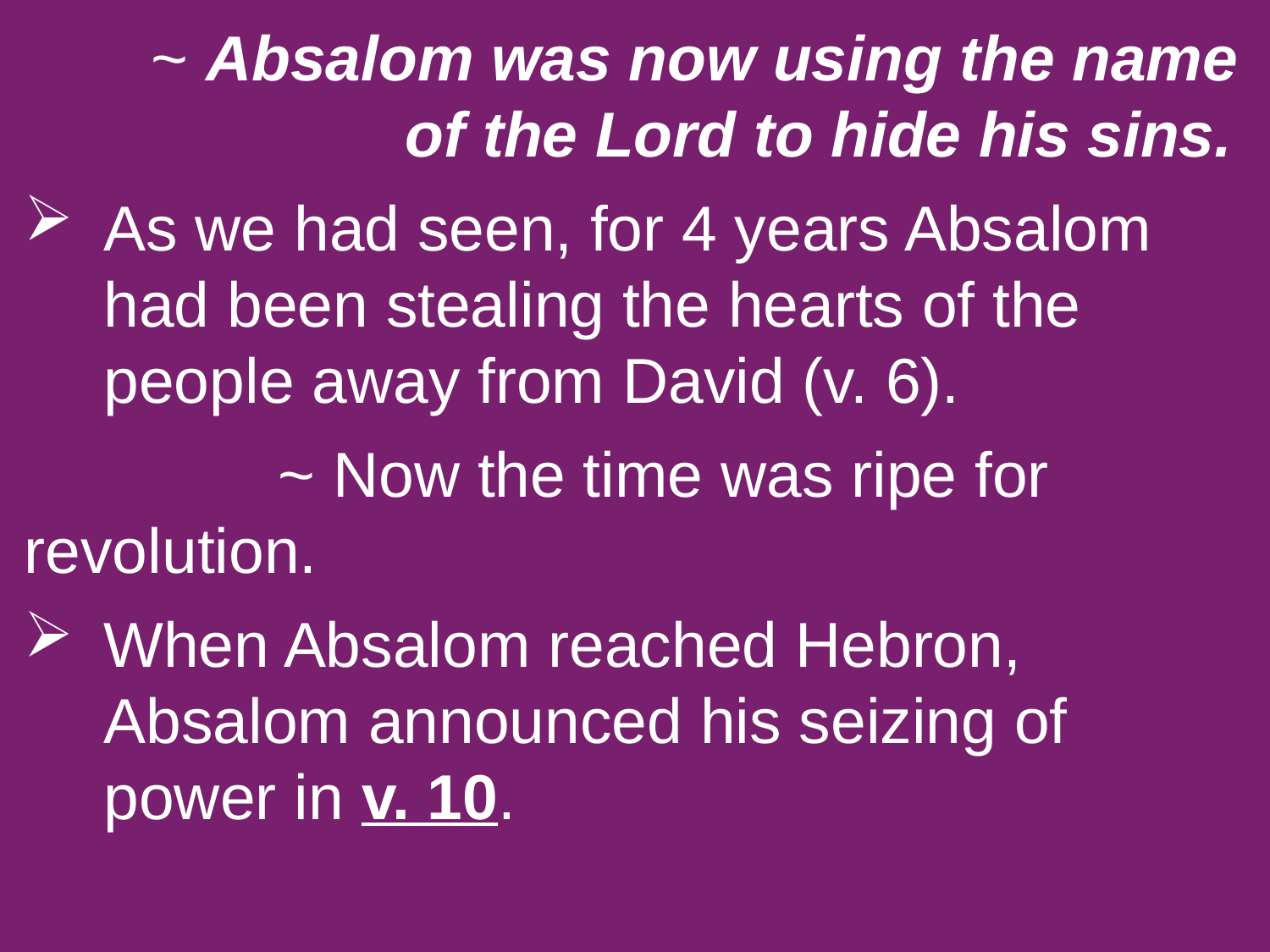

~ Absalom was now using the name 			of the Lord to hide his sins.
As we had seen, for 4 years Absalom had been stealing the hearts of the people away from David (v. 6).
		~ Now the time was ripe for revolution.
When Absalom reached Hebron, Absalom announced his seizing of power in v. 10.